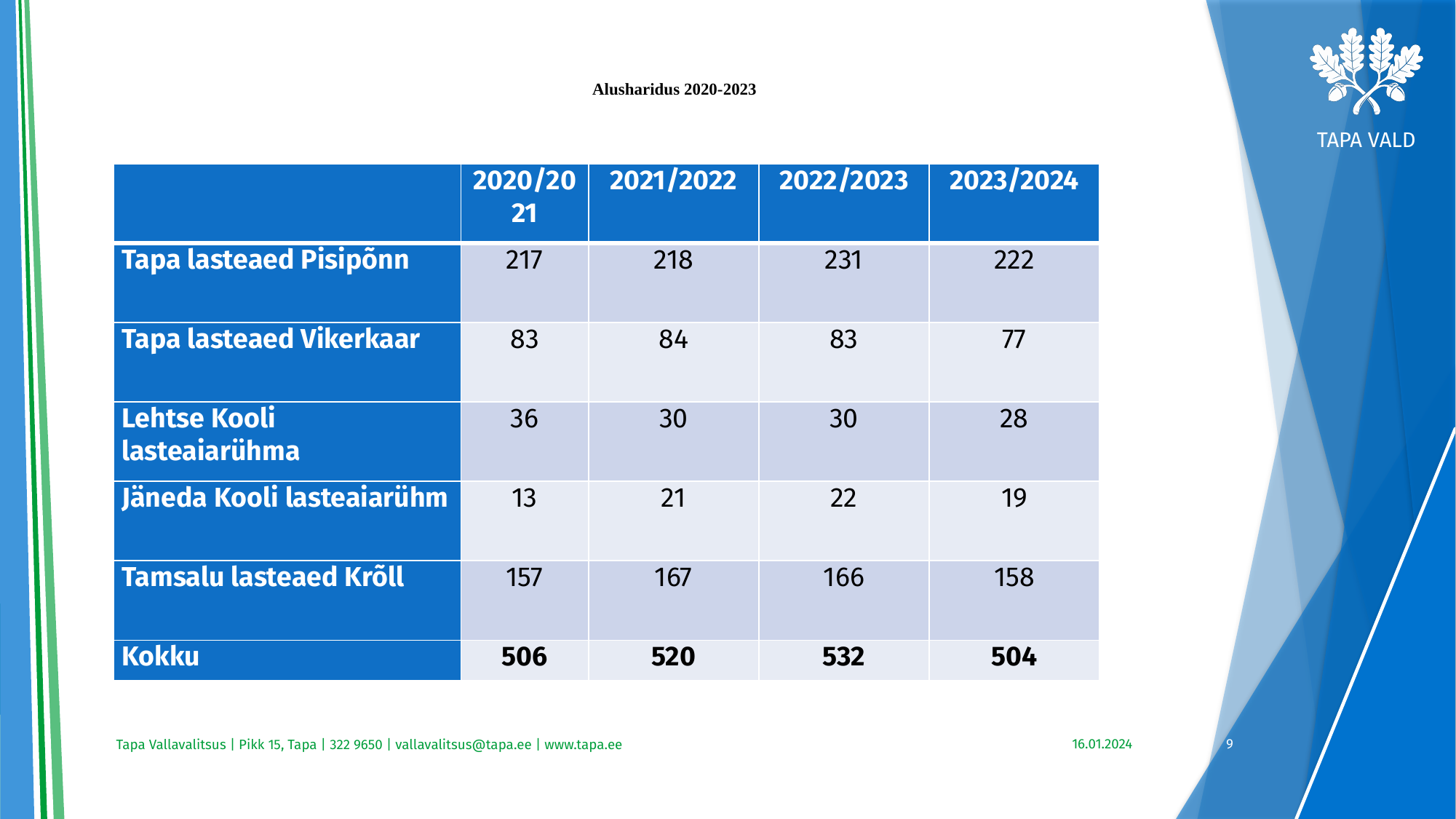

# Alusharidus 2020-2023
|  | 2020/2021 | 2021/2022 | 2022/2023 | 2023/2024 |
| --- | --- | --- | --- | --- |
| Tapa lasteaed Pisipõnn | 217 | 218 | 231 | 222 |
| Tapa lasteaed Vikerkaar | 83 | 84 | 83 | 77 |
| Lehtse Kooli lasteaiarühma | 36 | 30 | 30 | 28 |
| Jäneda Kooli lasteaiarühm | 13 | 21 | 22 | 19 |
| Tamsalu lasteaed Krõll | 157 | 167 | 166 | 158 |
| Kokku | 506 | 520 | 532 | 504 |
16.01.2024
9
Tapa Vallavalitsus | Pikk 15, Tapa | 322 9650 | vallavalitsus@tapa.ee | www.tapa.ee